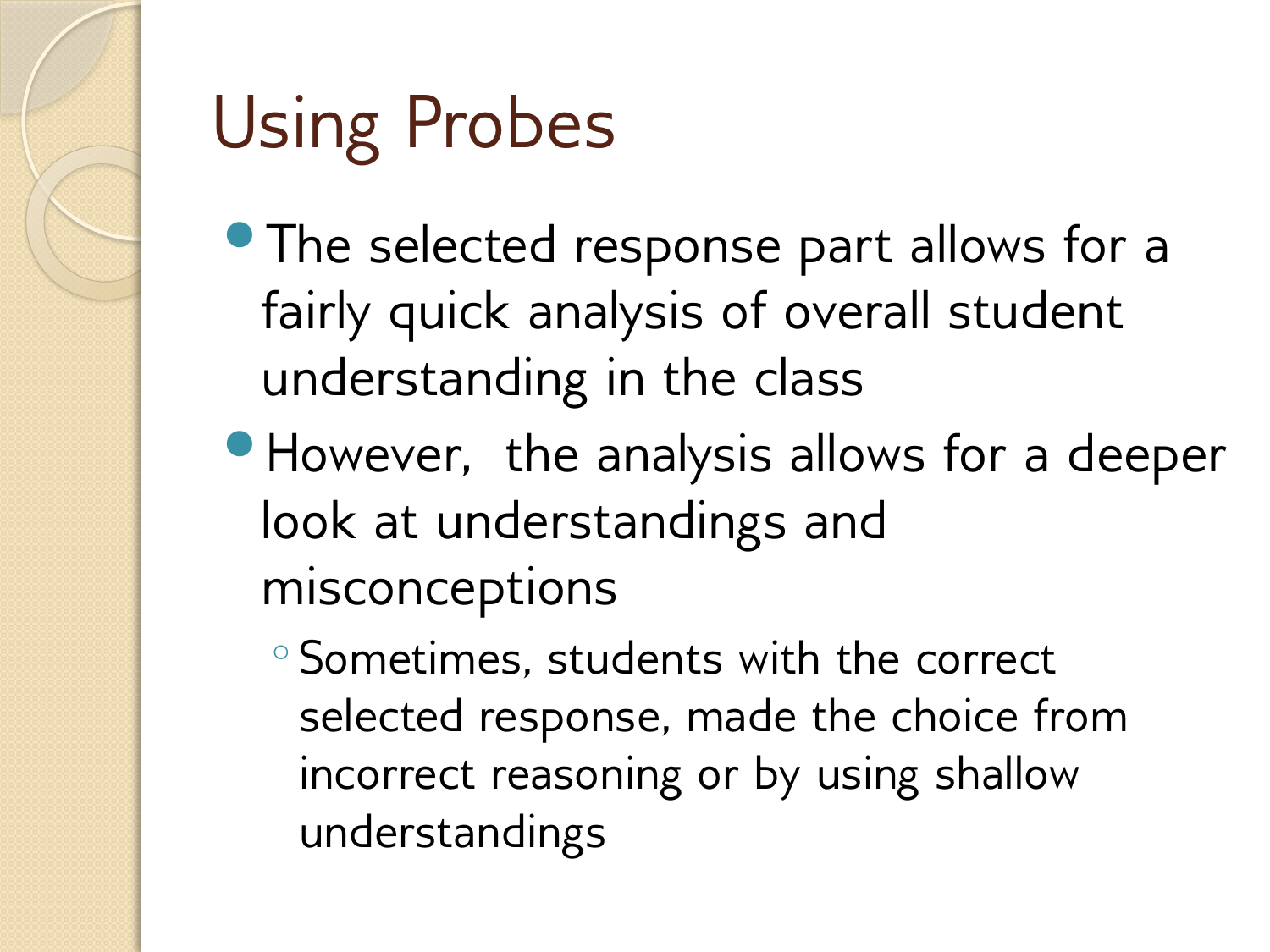

# Using Probes
The selected response part allows for a fairly quick analysis of overall student understanding in the class
However,  the analysis allows for a deeper look at understandings and misconceptions
Sometimes, students with the correct selected response, made the choice from incorrect reasoning or by using shallow understandings